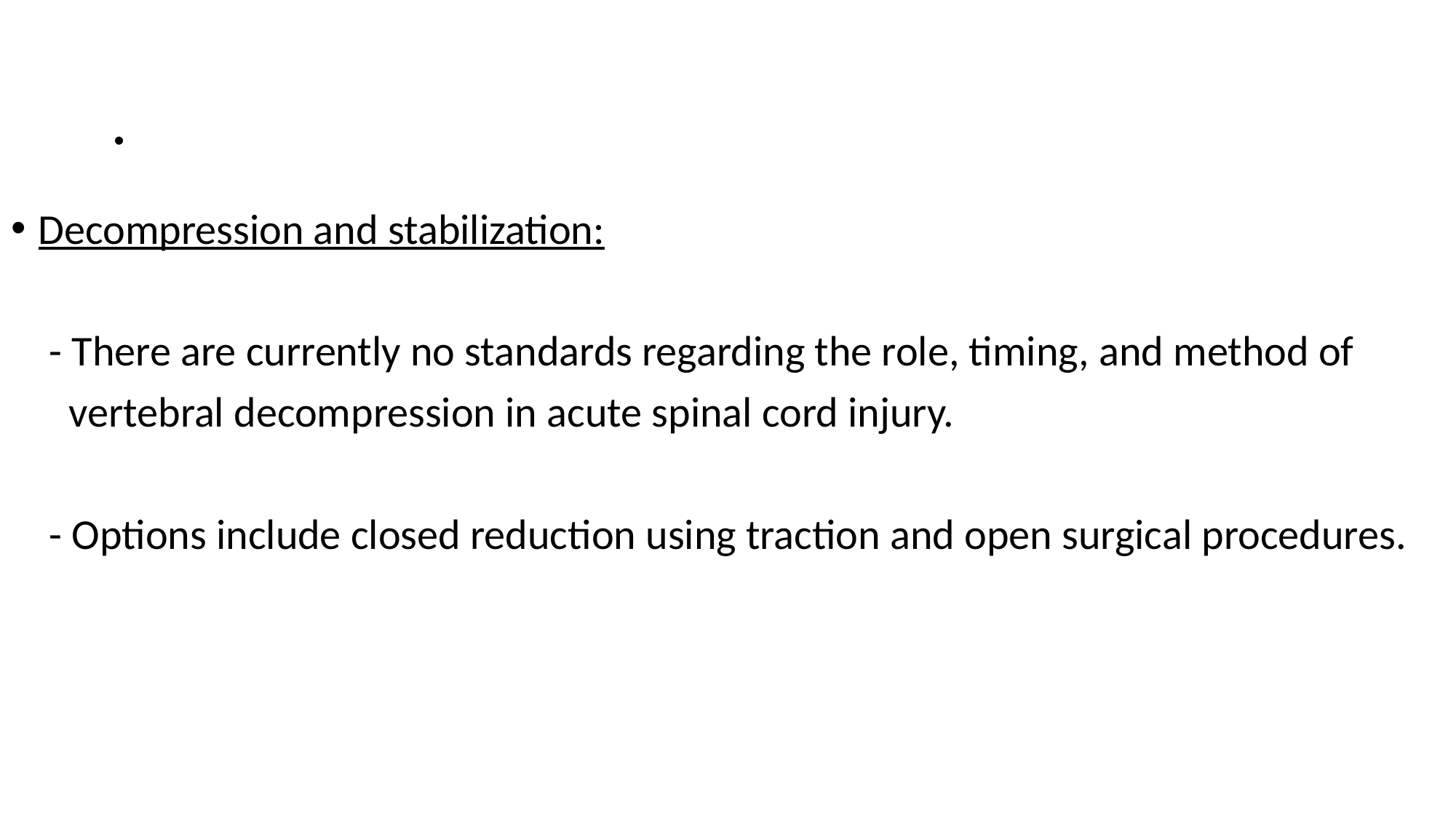

# .
Decompression and stabilization:

    - There are currently no standards regarding the role, timing, and method of
      vertebral decompression in acute spinal cord injury.

    - Options include closed reduction using traction and open surgical procedures.